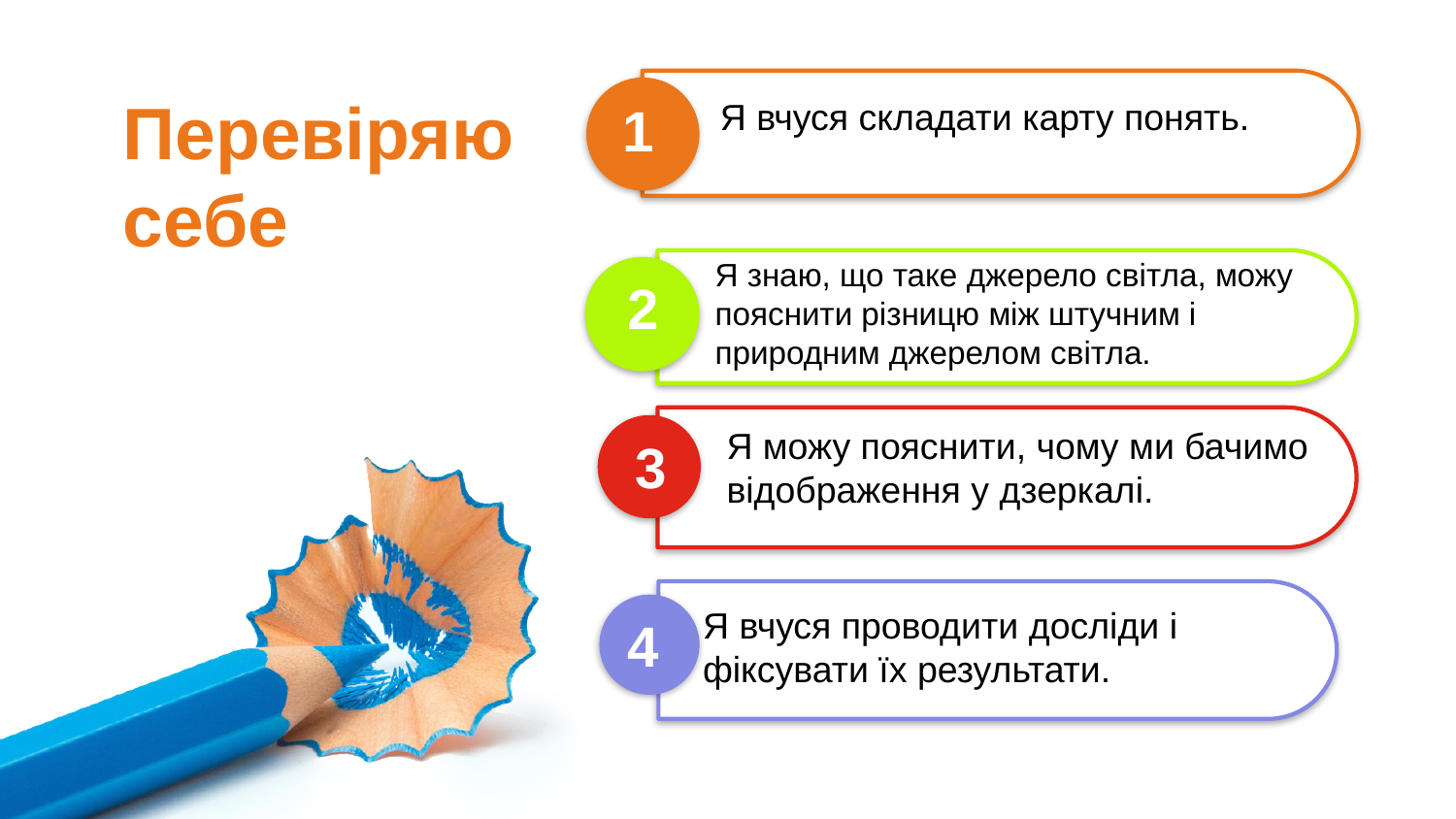

Перевіряю себе

Я вчуся складати карту понять.
1

Я знаю, що таке джерело світла, можу
пояснити різницю між штучним і
природним джерелом світла.

2

Я можу пояснити, чому ми бачимо відображення у дзеркалі.
3

Я вчуся проводити досліди і
фіксувати їх результати.

4